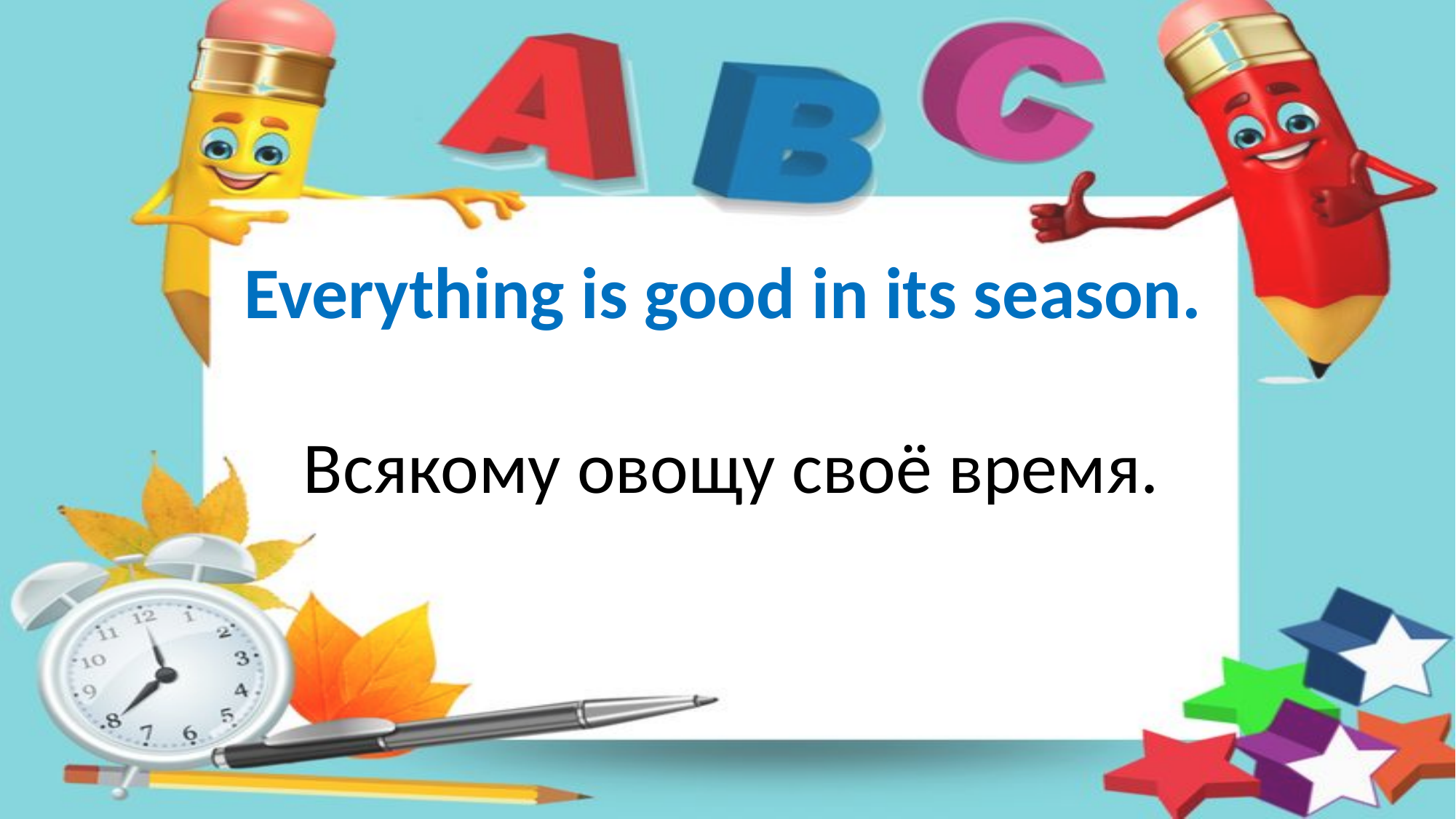

Everything is good in its season.

Всякому овощу своё время.